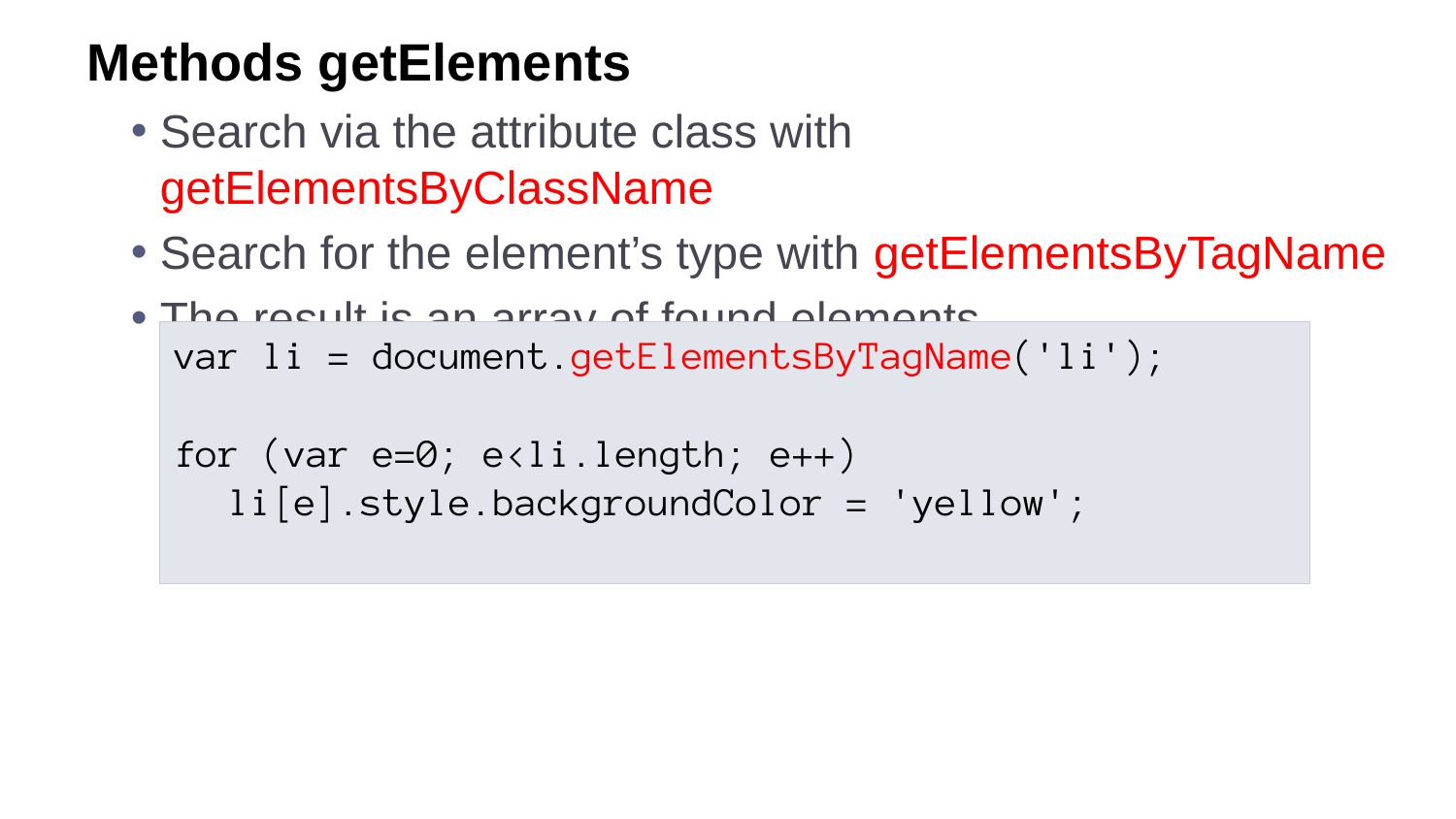

Methods getElements
Search via the attribute class with getElementsByClassName
Search for the element’s type with getElementsByTagName
The result is an array of found elements

var li = document.getElementsByTagName('li');

for (var e=0; e<li.length; e++)
	li[e].style.backgroundColor = 'yellow';